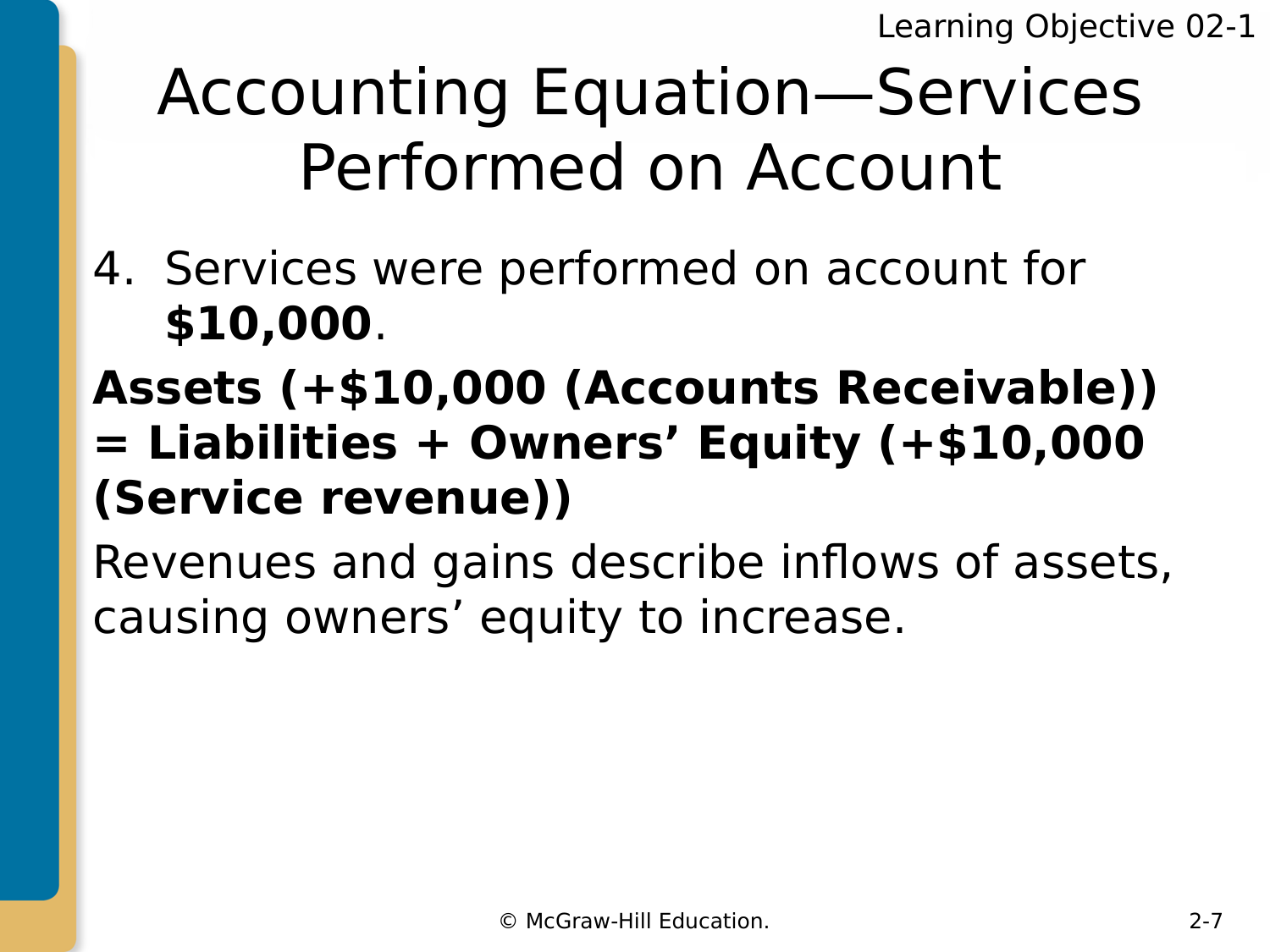

Learning Objective 02-1
# Accounting Equation—Services Performed on Account
Services were performed on account for $10,000.
Assets (+$10,000 (Accounts Receivable)) = Liabilities + Owners’ Equity (+$10,000 (Service revenue))
Revenues and gains describe inflows of assets, causing owners’ equity to increase.